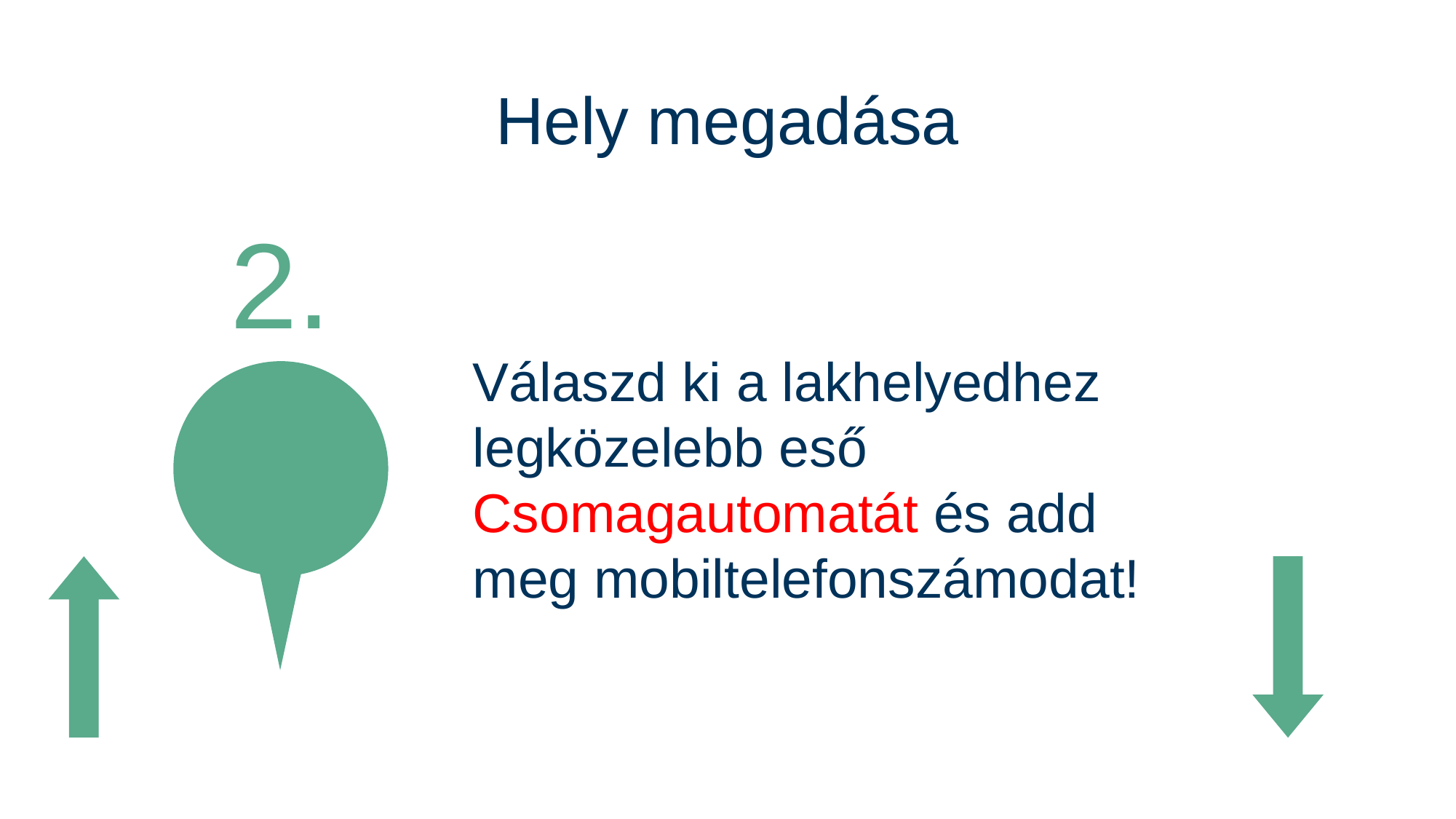

# Hely megadása
2.

Válaszd ki a lakhelyedhez
legközelebb eső
Csomagautomatát és add
meg mobiltelefonszámodat!